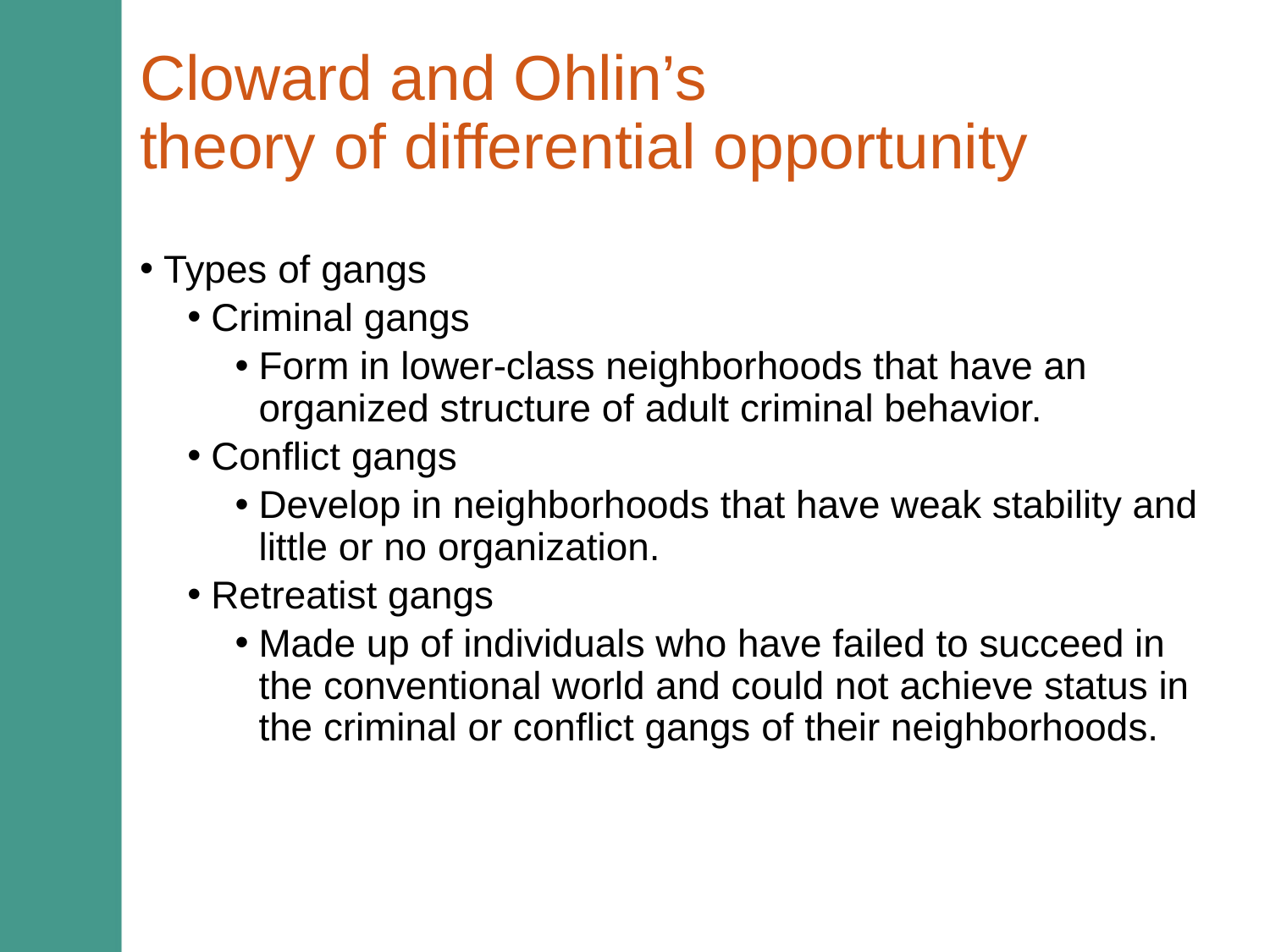

# Cloward and Ohlin’s theory of differential opportunity
Types of gangs
Criminal gangs
Form in lower-class neighborhoods that have an organized structure of adult criminal behavior.
Conflict gangs
Develop in neighborhoods that have weak stability and little or no organization.
Retreatist gangs
Made up of individuals who have failed to succeed in the conventional world and could not achieve status in the criminal or conflict gangs of their neighborhoods.